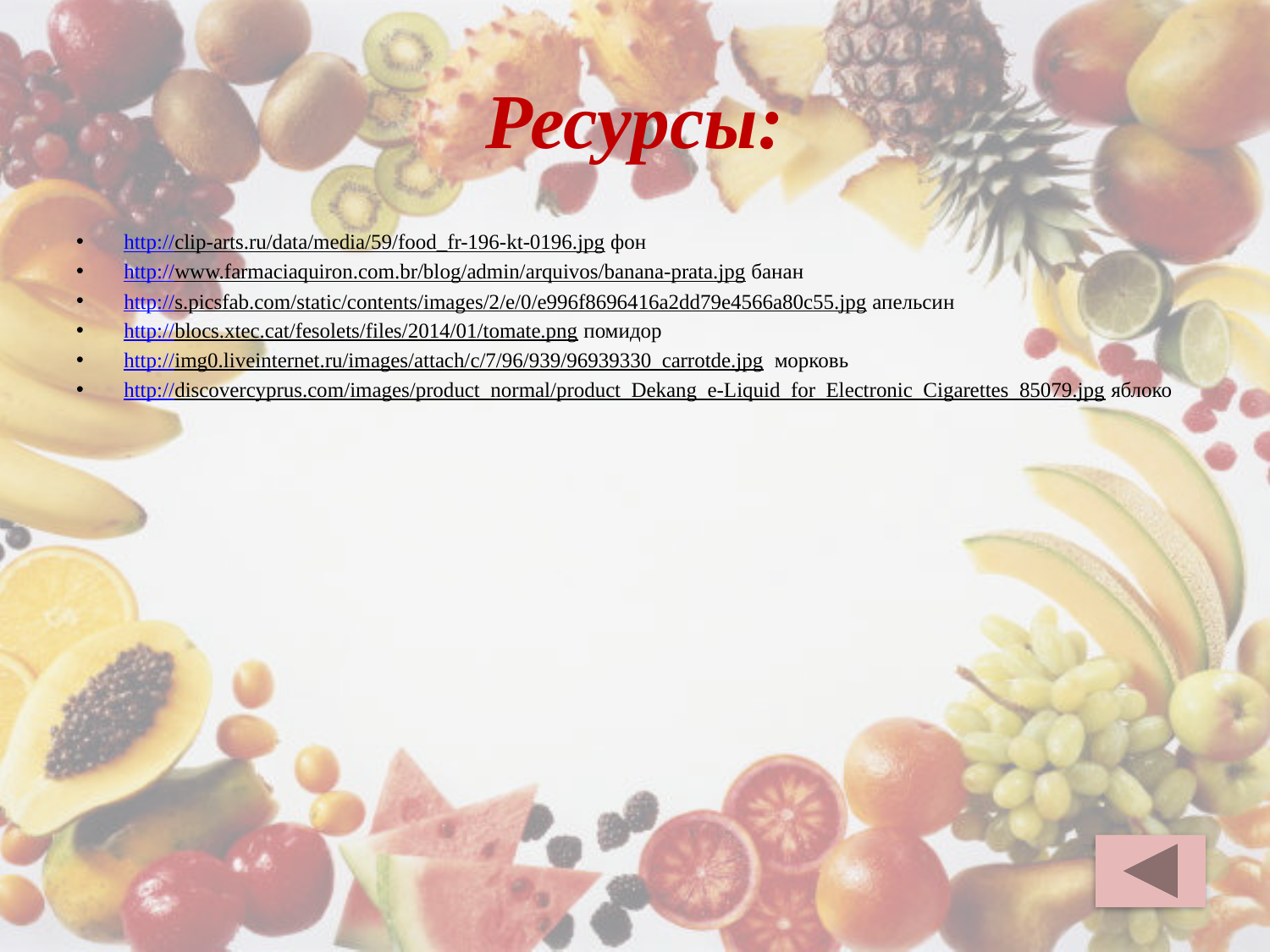

# Ресурсы:
http://clip-arts.ru/data/media/59/food_fr-196-kt-0196.jpg фон
http://www.farmaciaquiron.com.br/blog/admin/arquivos/banana-prata.jpg банан
http://s.picsfab.com/static/contents/images/2/e/0/e996f8696416a2dd79e4566a80c55.jpg апельсин
http://blocs.xtec.cat/fesolets/files/2014/01/tomate.png помидор
http://img0.liveinternet.ru/images/attach/c/7/96/939/96939330_carrotde.jpg  морковь
http://discovercyprus.com/images/product_normal/product_Dekang_e-Liquid_for_Electronic_Cigarettes_85079.jpg яблоко